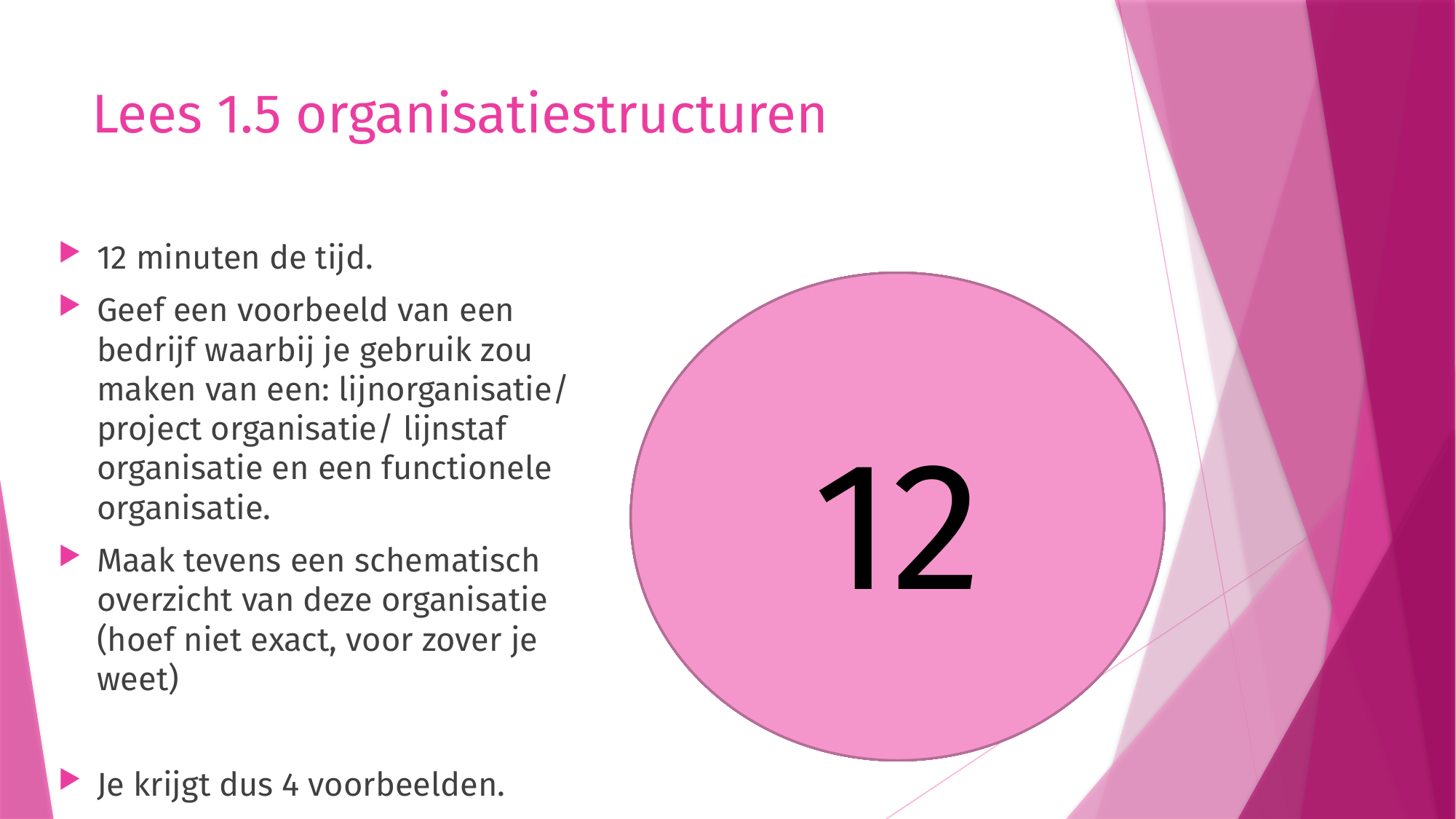

# Lees 1.5 organisatiestructuren
12 minuten de tijd.
Geef een voorbeeld van een bedrijf waarbij je gebruik zou maken van een: lijnorganisatie/ project organisatie/ lijnstaf organisatie en een functionele organisatie.
Maak tevens een schematisch overzicht van deze organisatie (hoef niet exact, voor zover je weet)

Je krijgt dus 4 voorbeelden.
12
11
10
8
9
5
6
7
4
3
1
2